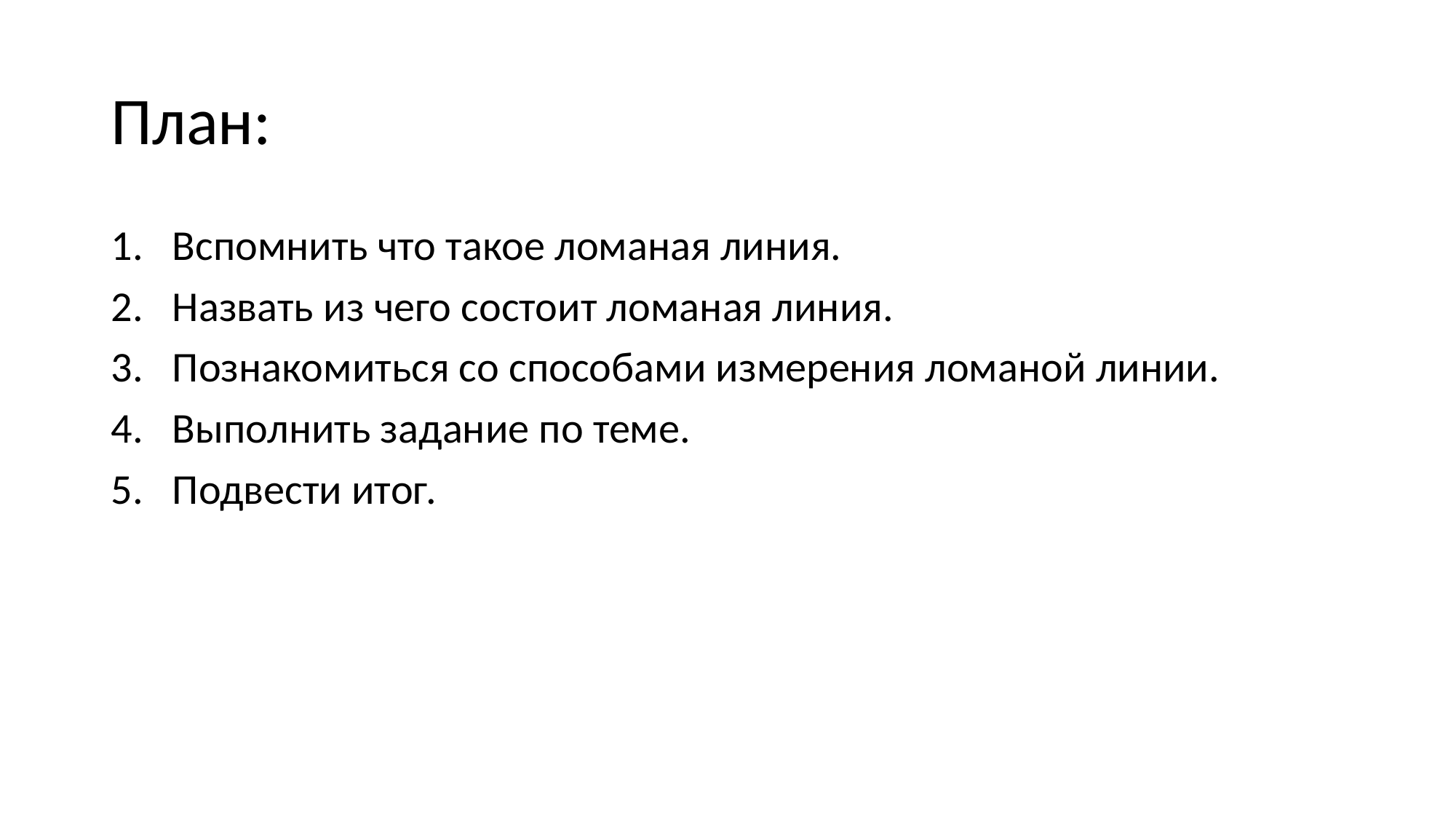

# План:
Вспомнить что такое ломаная линия.
Назвать из чего состоит ломаная линия.
Познакомиться со способами измерения ломаной линии.
Выполнить задание по теме.
Подвести итог.